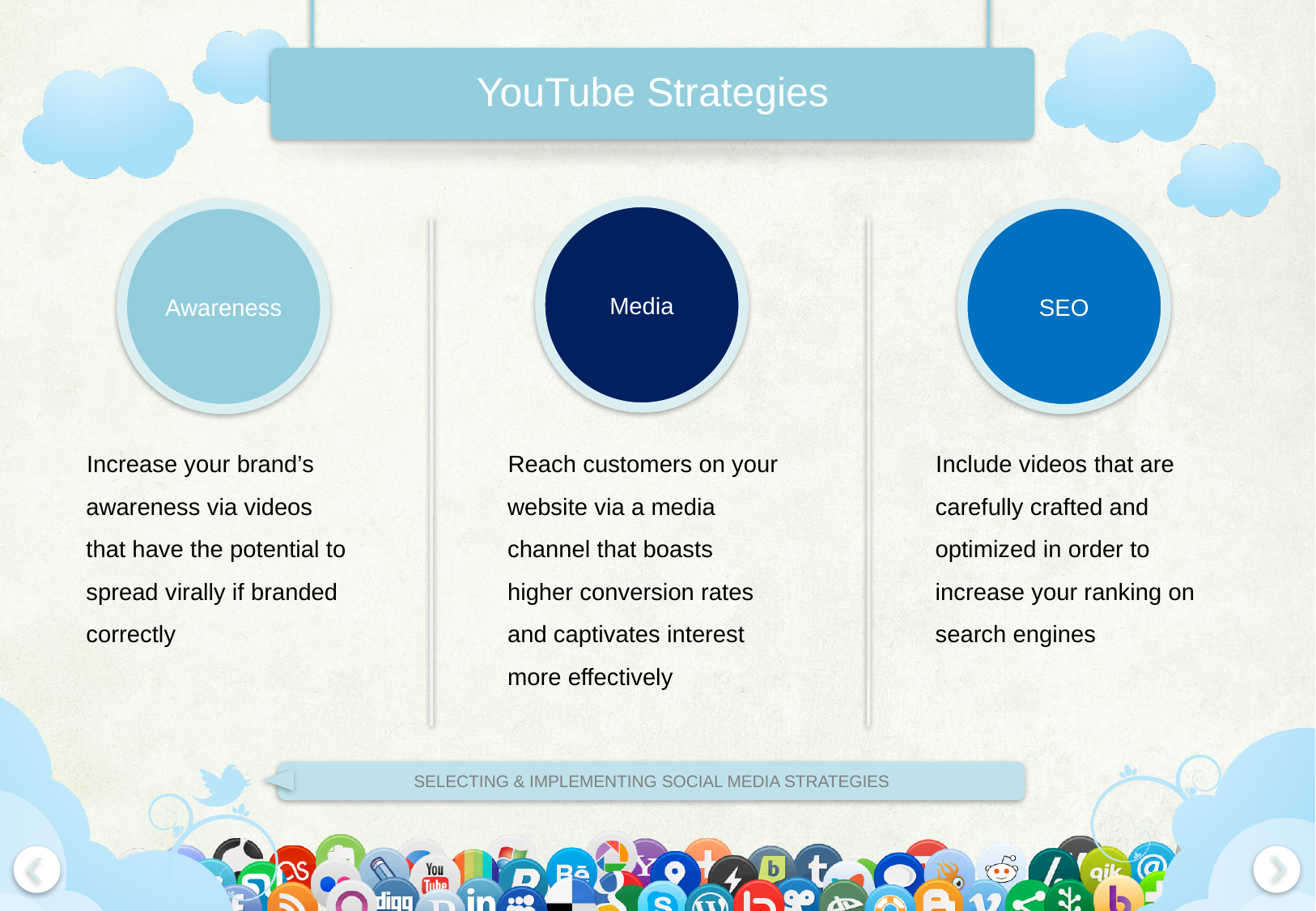

# YouTube Strategies
Media
Awareness
SEO
Increase your brand’s awareness via videos that have the potential to spread virally if branded correctly
Reach customers on your website via a media channel that boasts higher conversion rates and captivates interest more effectively
Include videos that are carefully crafted and optimized in order to increase your ranking on search engines